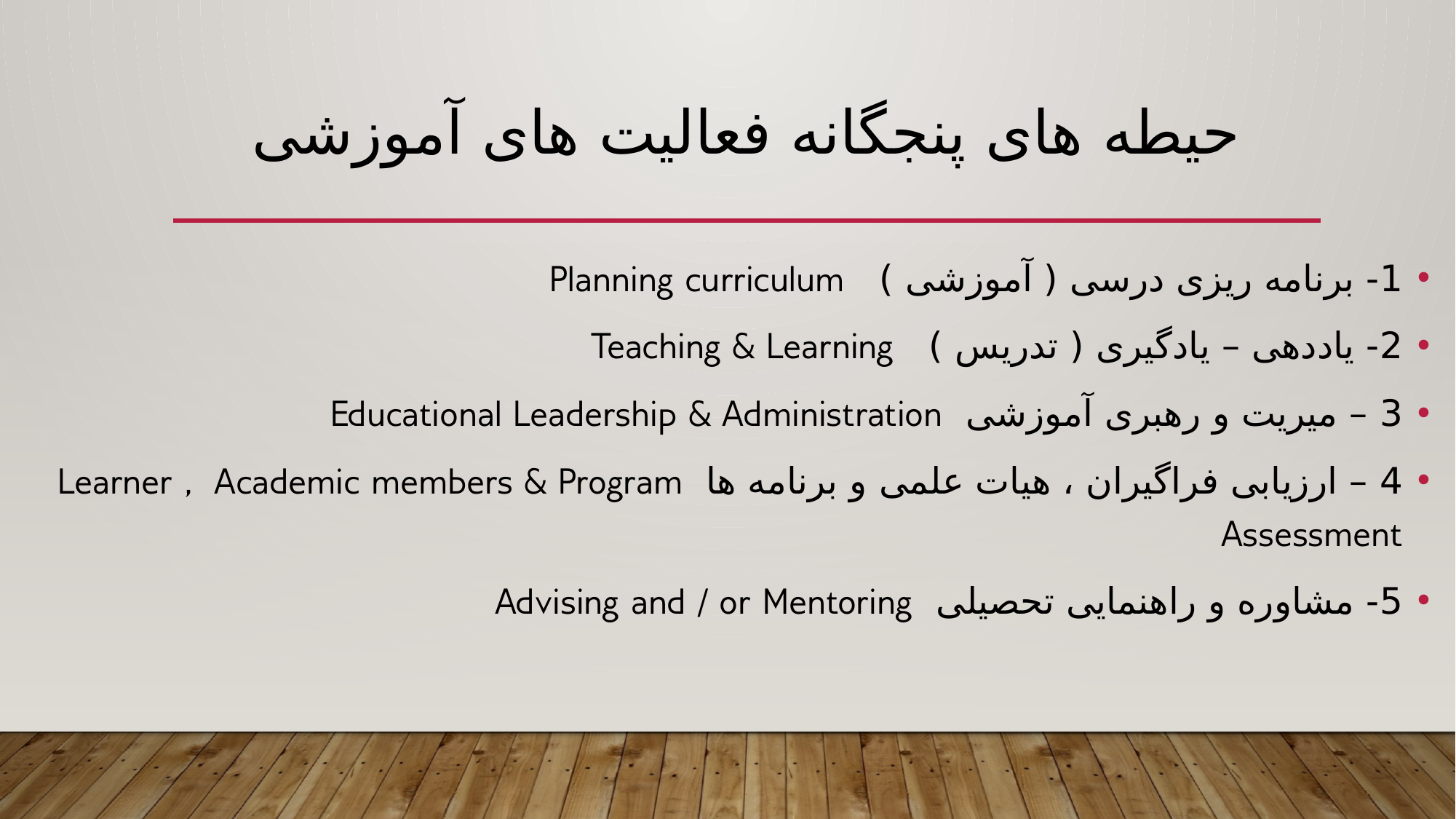

# حیطه های پنجگانه فعالیت های آموزشی
1- برنامه ریزی درسی ( آموزشی )   Planning curriculum
2- یاددهی – یادگیری ( تدریس )   Teaching & Learning
3 – میریت و رهبری آموزشی  Educational Leadership & Administration
4 – ارزیابی فراگیران ، هیات علمی و برنامه ها  Learner ,  Academic members & Program Assessment
5- مشاوره و راهنمایی تحصیلی  Advising and / or Mentoring